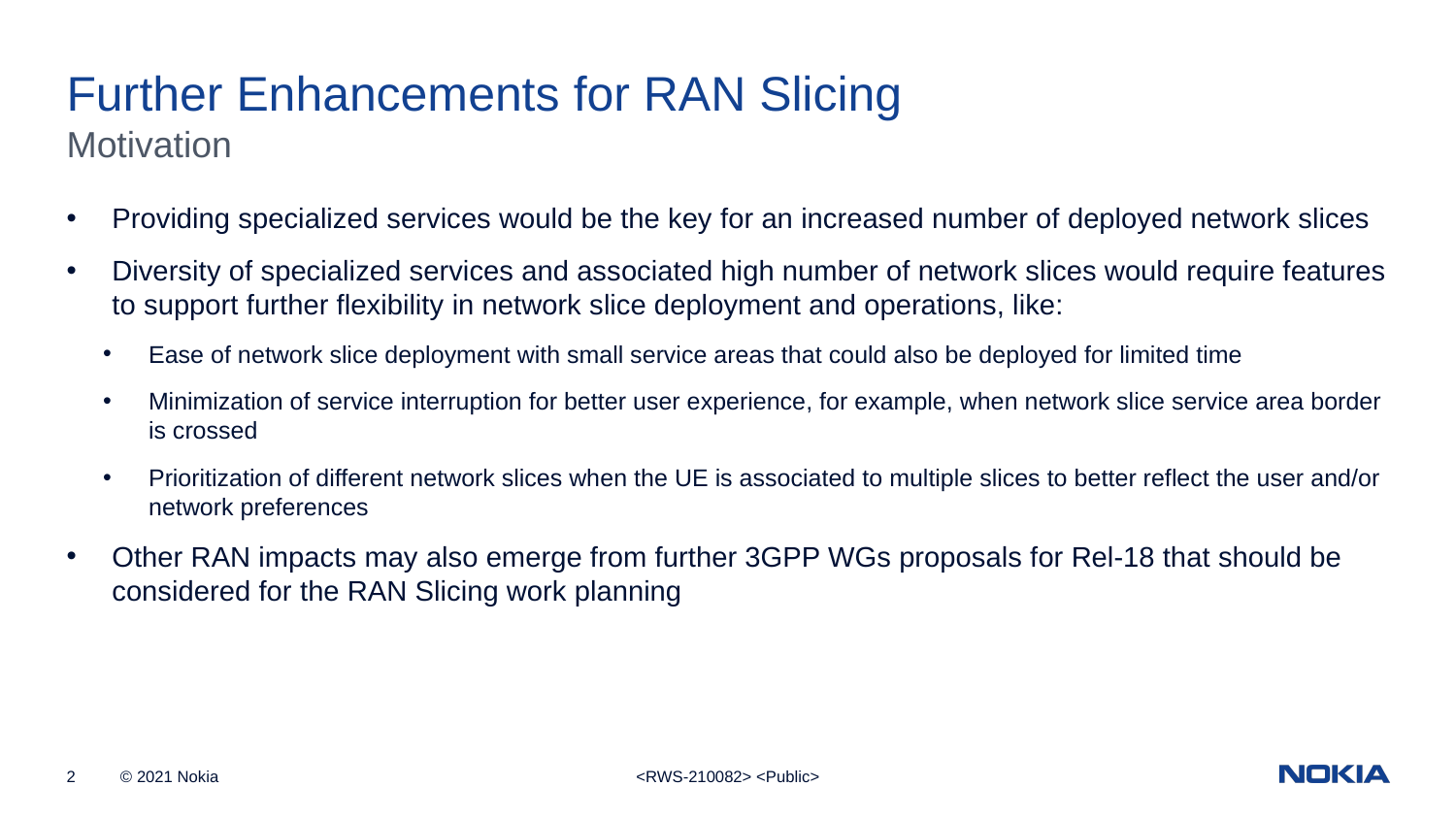

Further Enhancements for RAN Slicing
Motivation
Providing specialized services would be the key for an increased number of deployed network slices
Diversity of specialized services and associated high number of network slices would require features to support further flexibility in network slice deployment and operations, like:
Ease of network slice deployment with small service areas that could also be deployed for limited time
Minimization of service interruption for better user experience, for example, when network slice service area border is crossed
Prioritization of different network slices when the UE is associated to multiple slices to better reflect the user and/or network preferences
Other RAN impacts may also emerge from further 3GPP WGs proposals for Rel-18 that should be considered for the RAN Slicing work planning

<RWS-210082> <Public>